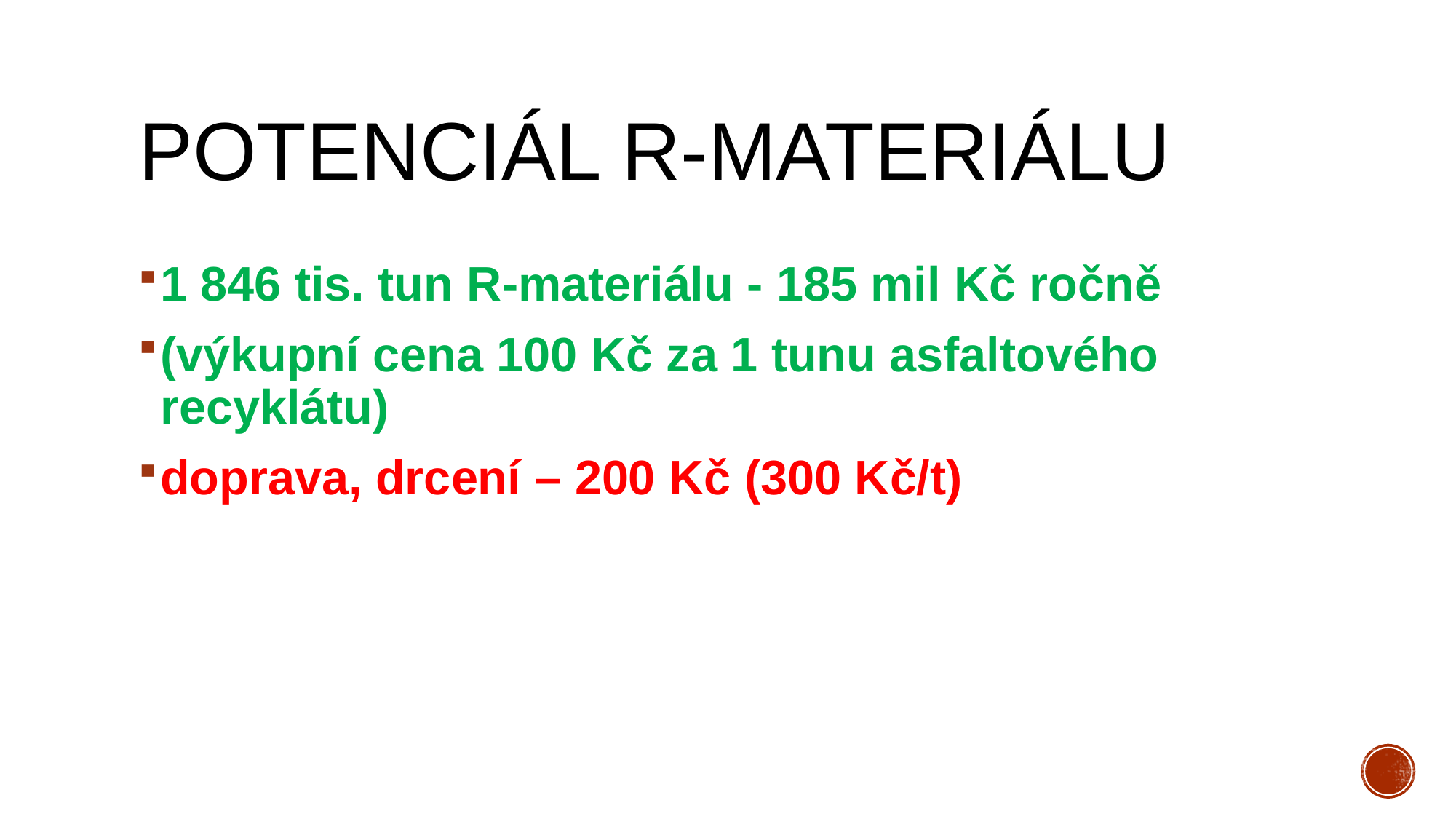

# POTENCIÁL R-MATERIÁLU
1 846 tis. tun R-materiálu - 185 mil Kč ročně
(výkupní cena 100 Kč za 1 tunu asfaltového recyklátu)
doprava, drcení – 200 Kč (300 Kč/t)